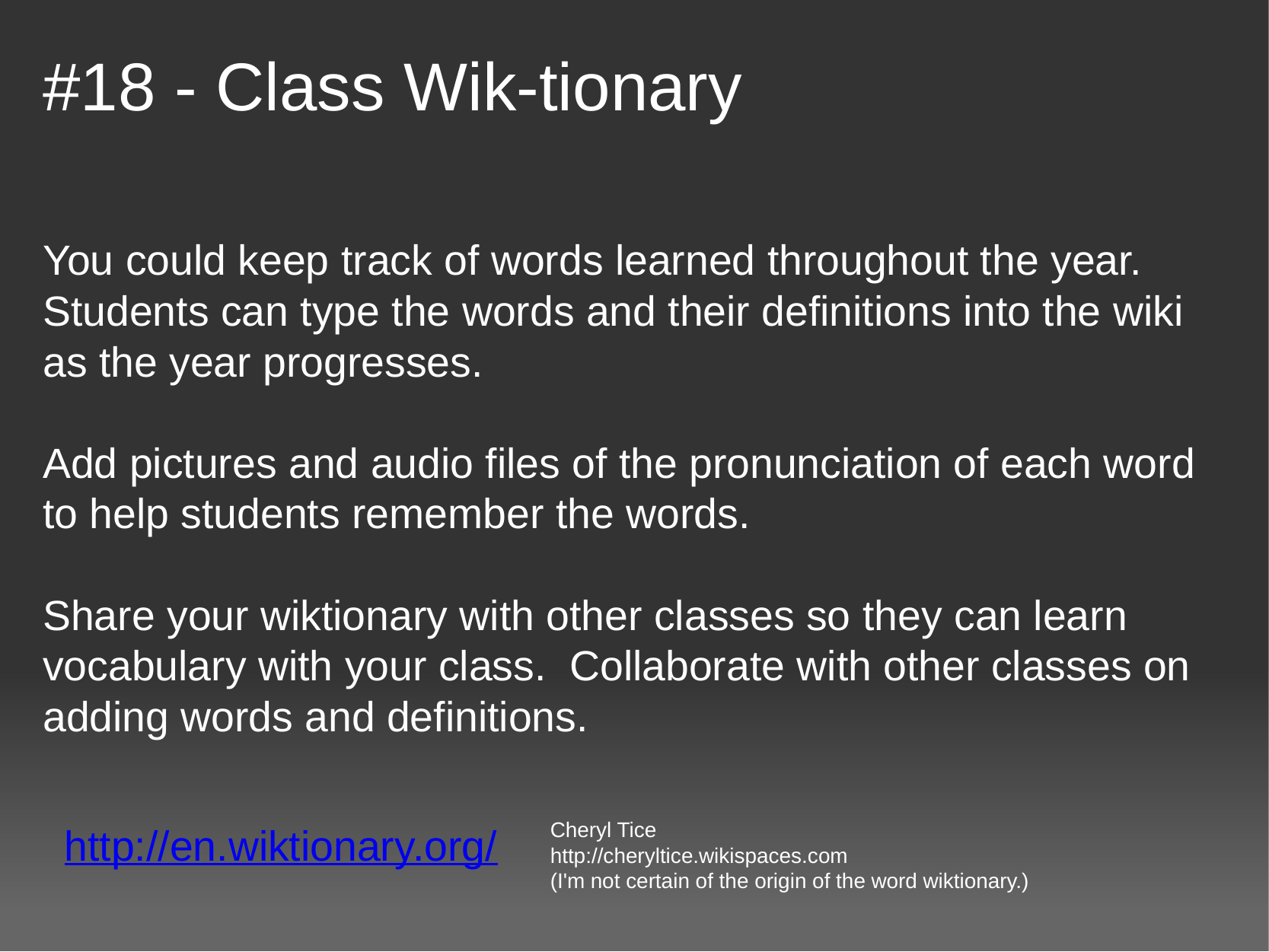

# #18 - Class Wik-tionary
You could keep track of words learned throughout the year.  Students can type the words and their definitions into the wiki as the year progresses.

Add pictures and audio files of the pronunciation of each word to help students remember the words.

Share your wiktionary with other classes so they can learn vocabulary with your class.  Collaborate with other classes on adding words and definitions.
Cheryl Tice
http://cheryltice.wikispaces.com
(I'm not certain of the origin of the word wiktionary.)
http://en.wiktionary.org/